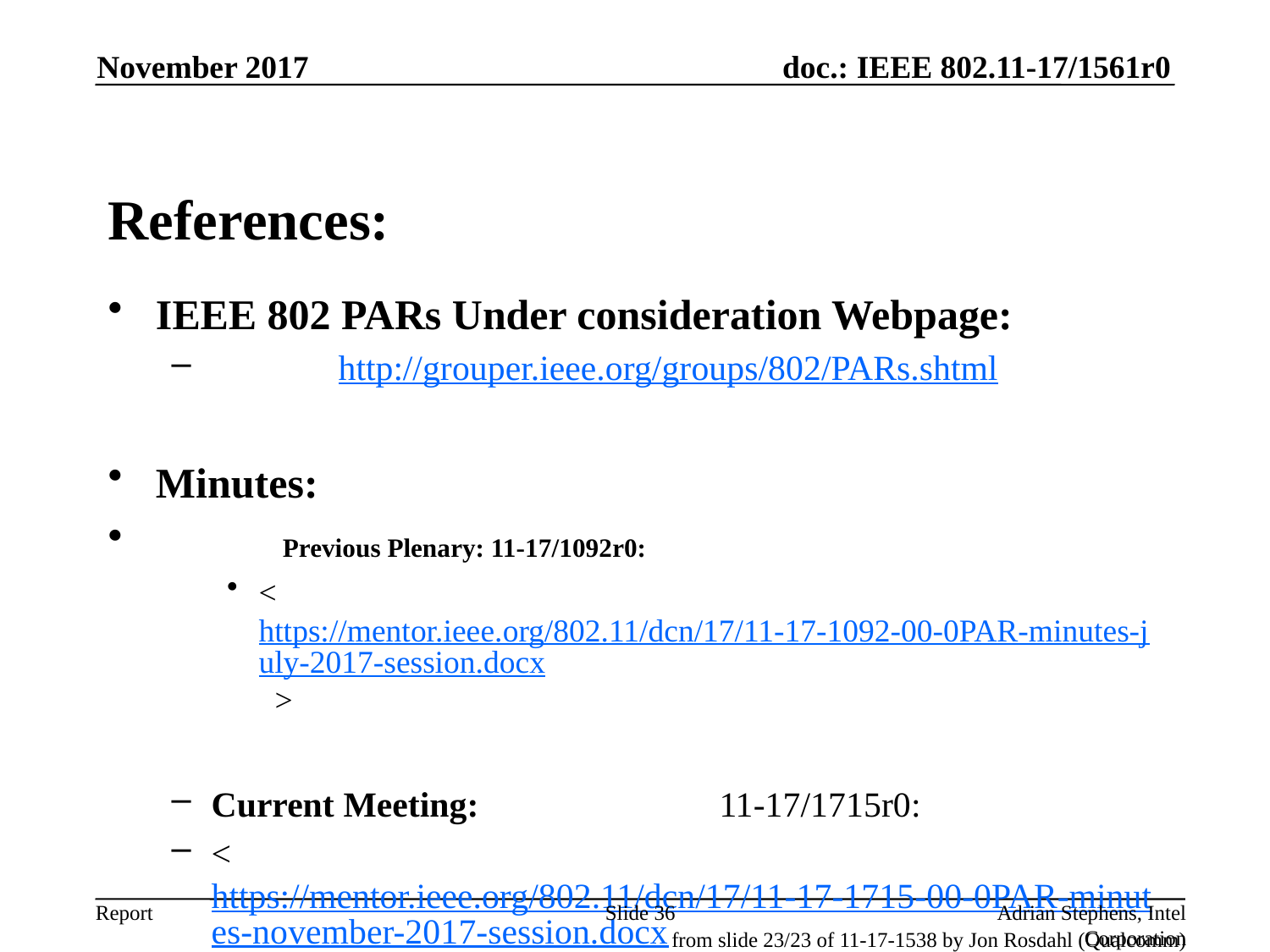

November 2017
# References:
IEEE 802 PARs Under consideration Webpage:
	http://grouper.ieee.org/groups/802/PARs.shtml

Minutes:
	Previous Plenary: 11-17/1092r0:
< https://mentor.ieee.org/802.11/dcn/17/11-17-1092-00-0PAR-minutes-july-2017-session.docx  >

Current Meeting: 		11-17/1715r0:
< https://mentor.ieee.org/802.11/dcn/17/11-17-1715-00-0PAR-minutes-november-2017-session.docx >
Slide 36
Adrian Stephens, Intel Corporation
from slide 23/23 of 11-17-1538 by Jon Rosdahl (Qualcomm)